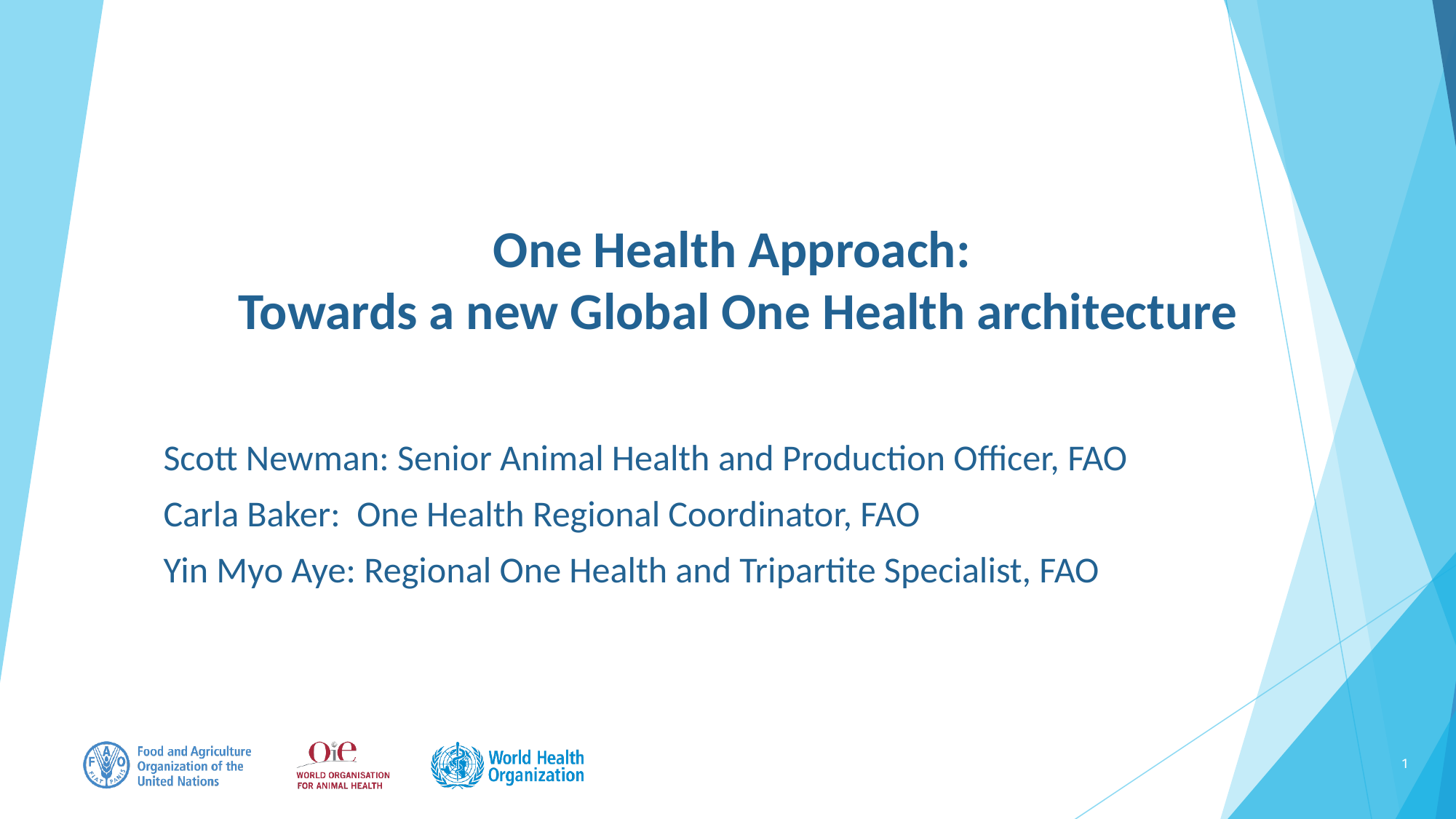

One Health Approach:
Towards a new Global One Health architecture

Scott Newman: Senior Animal Health and Production Officer, FAO
Carla Baker:  One Health Regional Coordinator, FAO
Yin Myo Aye: Regional One Health and Tripartite Specialist, FAO

1